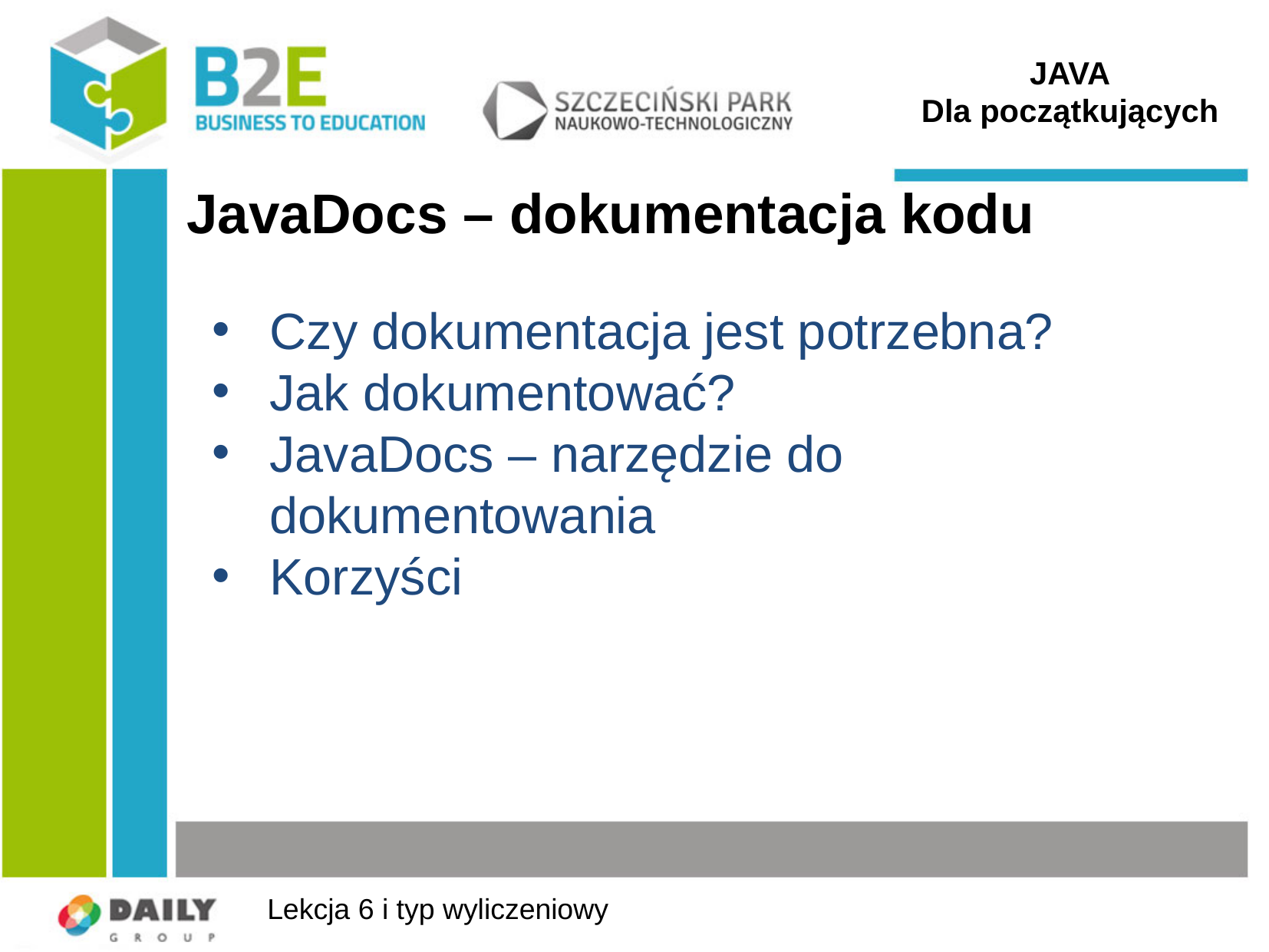

JAVA
Dla początkujących
# JavaDocs – dokumentacja kodu
Czy dokumentacja jest potrzebna?
Jak dokumentować?
JavaDocs – narzędzie do dokumentowania
Korzyści

Lekcja 6 i typ wyliczeniowy